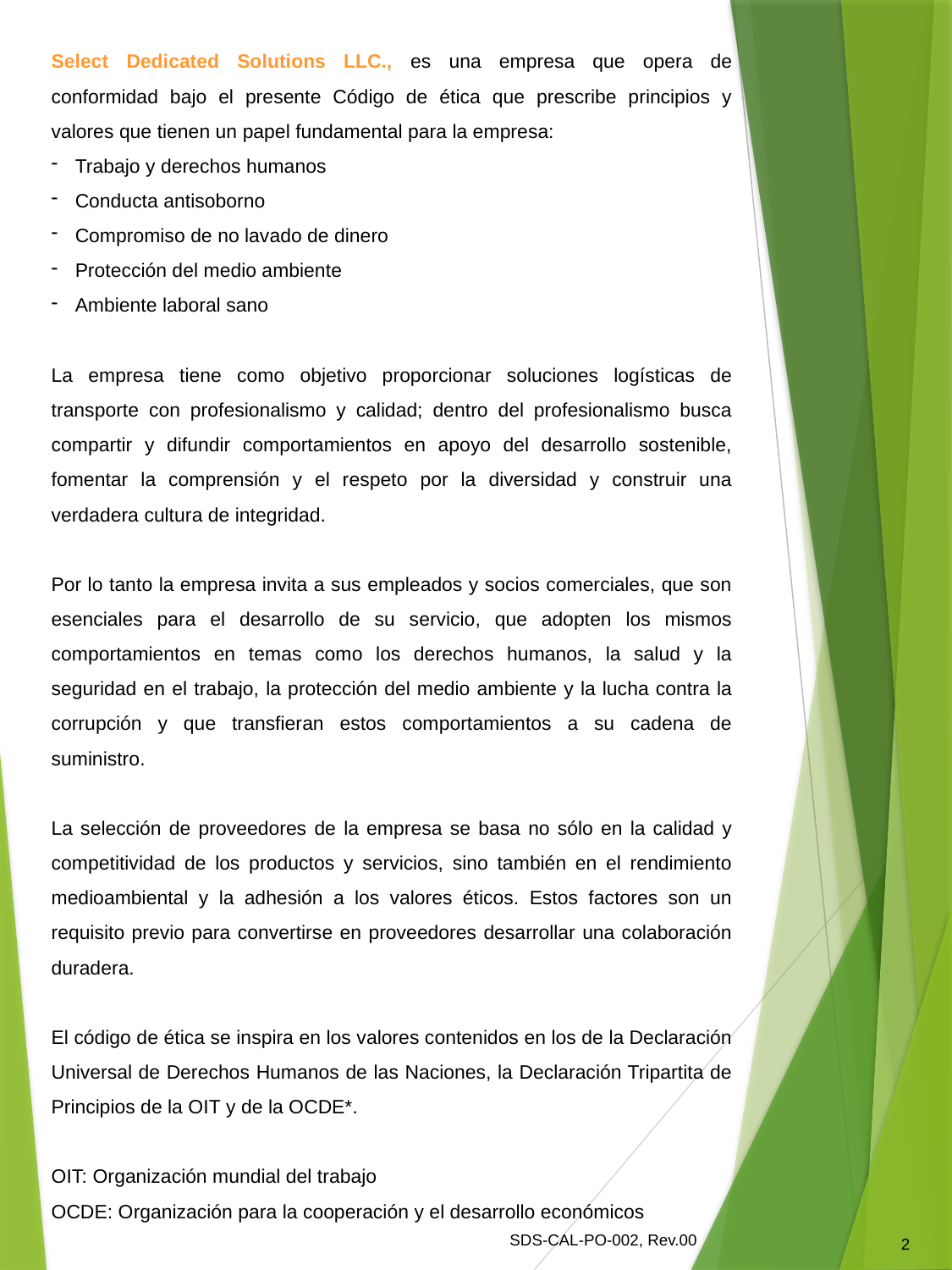

Select Dedicated Solutions LLC., es una empresa que opera de conformidad bajo el presente Código de ética que prescribe principios y valores que tienen un papel fundamental para la empresa:
Trabajo y derechos humanos
Conducta antisoborno
Compromiso de no lavado de dinero
Protección del medio ambiente
Ambiente laboral sano

La empresa tiene como objetivo proporcionar soluciones logísticas de transporte con profesionalismo y calidad; dentro del profesionalismo busca compartir y difundir comportamientos en apoyo del desarrollo sostenible, fomentar la comprensión y el respeto por la diversidad y construir una verdadera cultura de integridad.

Por lo tanto la empresa invita a sus empleados y socios comerciales, que son esenciales para el desarrollo de su servicio, que adopten los mismos comportamientos en temas como los derechos humanos, la salud y la seguridad en el trabajo, la protección del medio ambiente y la lucha contra la corrupción y que transfieran estos comportamientos a su cadena de suministro.

La selección de proveedores de la empresa se basa no sólo en la calidad y competitividad de los productos y servicios, sino también en el rendimiento medioambiental y la adhesión a los valores éticos. Estos factores son un requisito previo para convertirse en proveedores desarrollar una colaboración duradera.

El código de ética se inspira en los valores contenidos en los de la Declaración Universal de Derechos Humanos de las Naciones, la Declaración Tripartita de Principios de la OIT y de la OCDE*.

OIT: Organización mundial del trabajo
OCDE: Organización para la cooperación y el desarrollo económicos
SDS-CAL-PO-002, Rev.00
2